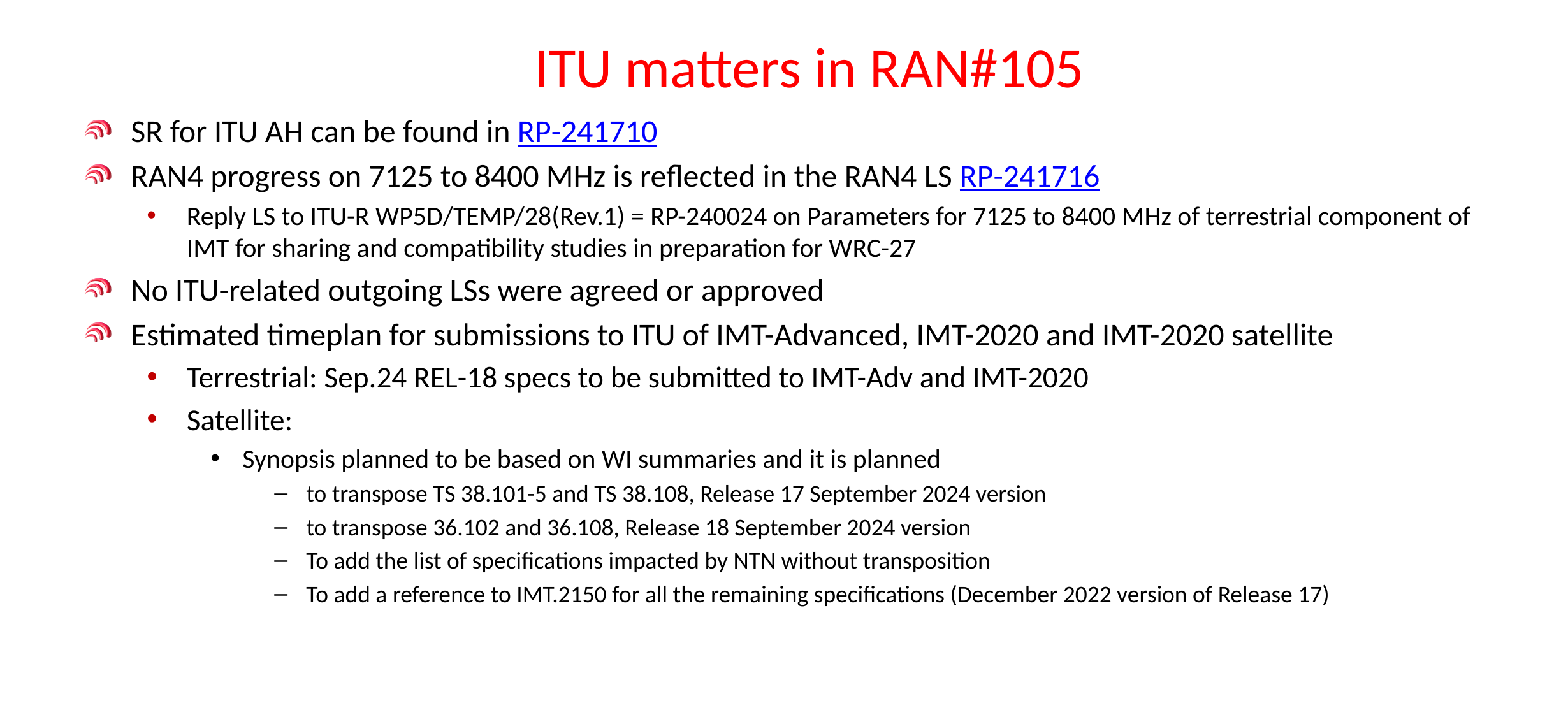

# ITU matters in RAN#105
SR for ITU AH can be found in RP-241710
RAN4 progress on 7125 to 8400 MHz is reflected in the RAN4 LS RP-241716
Reply LS to ITU-R WP5D/TEMP/28(Rev.1) = RP-240024 on Parameters for 7125 to 8400 MHz of terrestrial component of IMT for sharing and compatibility studies in preparation for WRC-27
No ITU-related outgoing LSs were agreed or approved
Estimated timeplan for submissions to ITU of IMT-Advanced, IMT-2020 and IMT-2020 satellite
Terrestrial: Sep.24 REL-18 specs to be submitted to IMT-Adv and IMT-2020
Satellite:
Synopsis planned to be based on WI summaries and it is planned
to transpose TS 38.101-5 and TS 38.108, Release 17 September 2024 version
to transpose 36.102 and 36.108, Release 18 September 2024 version
To add the list of specifications impacted by NTN without transposition
To add a reference to IMT.2150 for all the remaining specifications (December 2022 version of Release 17)